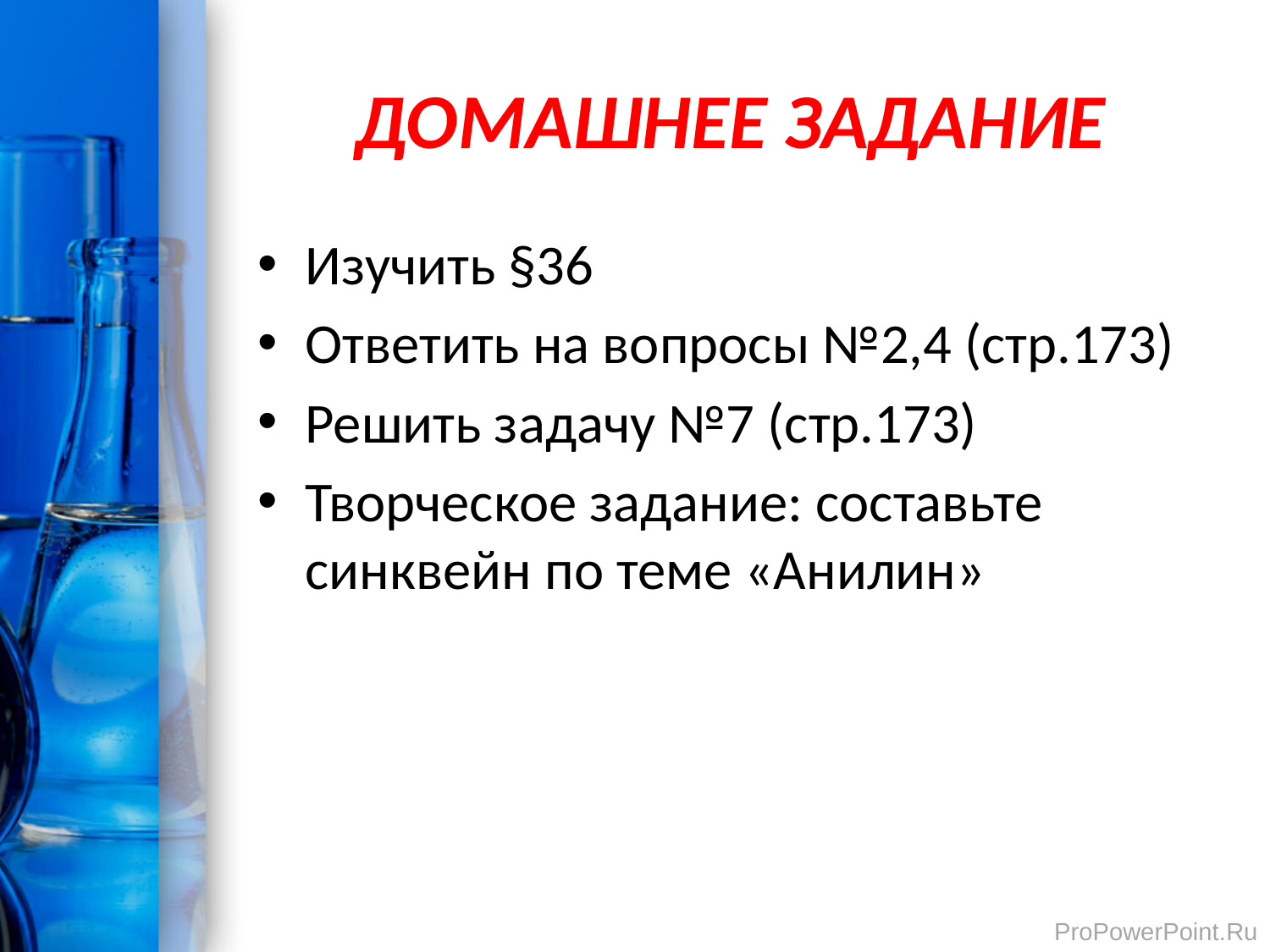

# ДОМАШНЕЕ ЗАДАНИЕ
Изучить §36
Ответить на вопросы №2,4 (стр.173)
Решить задачу №7 (стр.173)
Творческое задание: составьте синквейн по теме «Анилин»